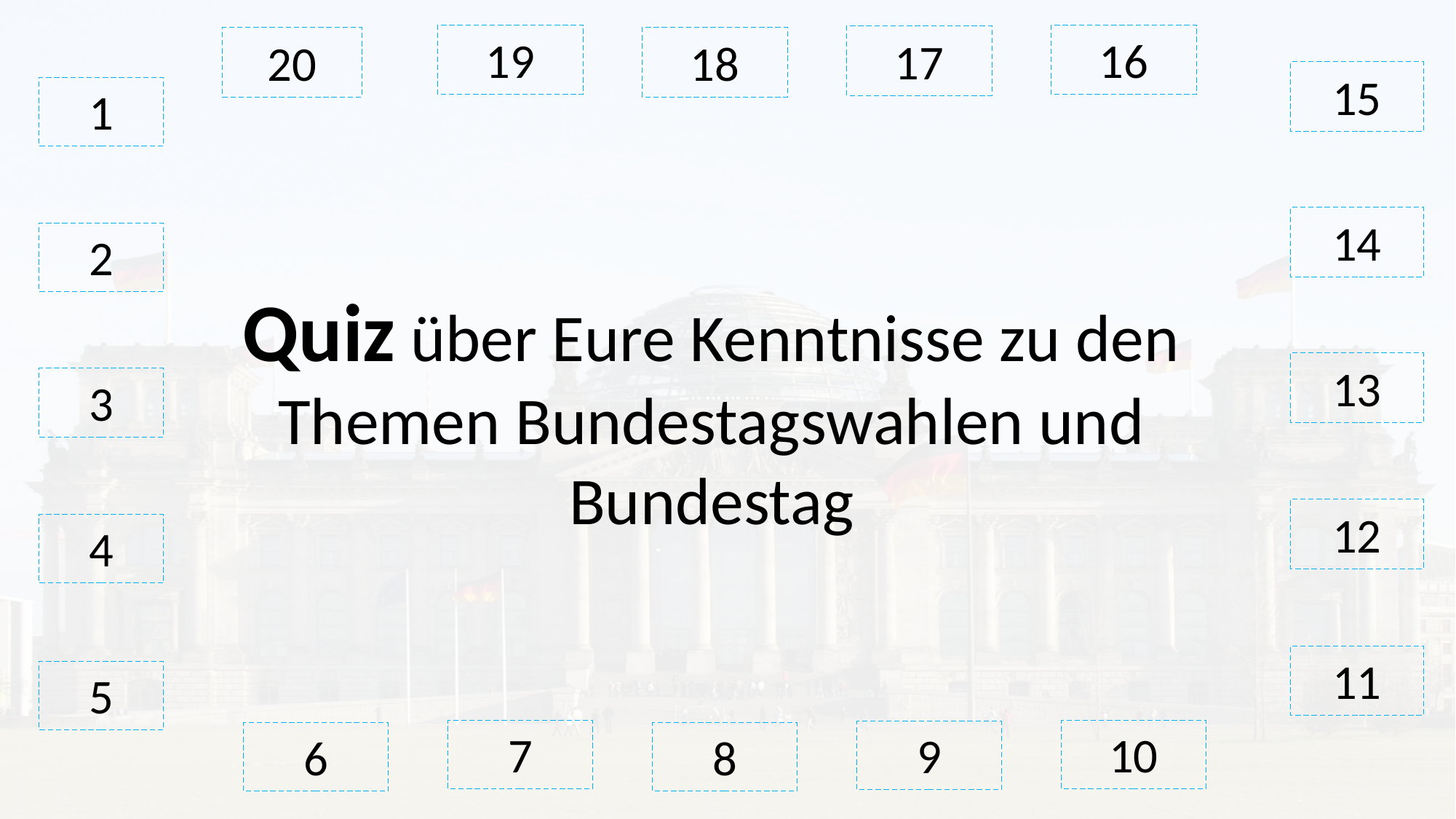

19
16
17
# 20
18
15
1
14
2
Quiz über Eure Kenntnisse zu den Themen Bundestagswahlen und Bundestag
13
3
12
4
11
5
7
10
9
6
8